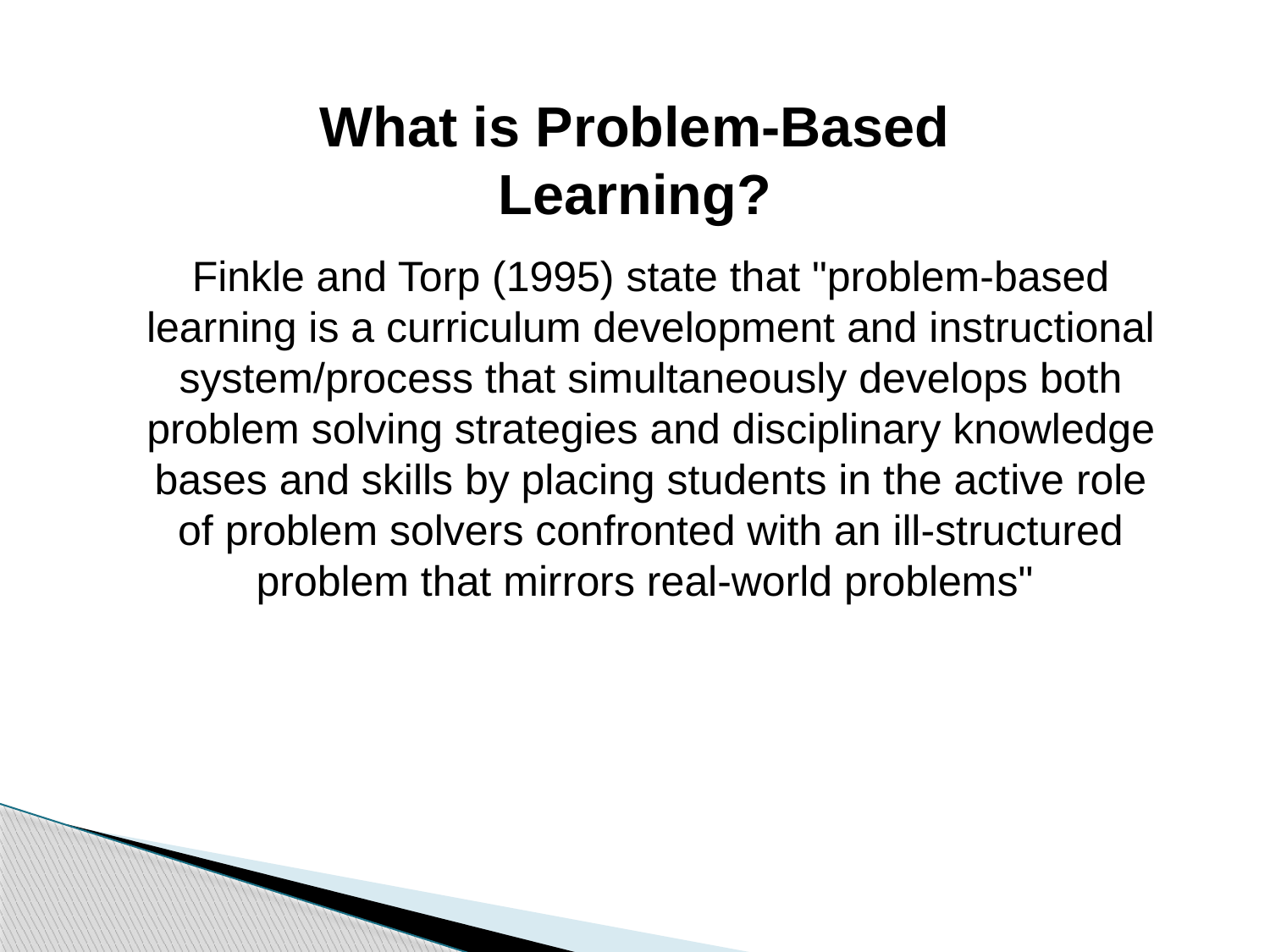

What is Problem-Based Learning?

Finkle and Torp (1995) state that "problem-based learning is a curriculum development and instructional system/process that simultaneously develops both problem solving strategies and disciplinary knowledge bases and skills by placing students in the active role of problem solvers confronted with an ill-structured problem that mirrors real-world problems"